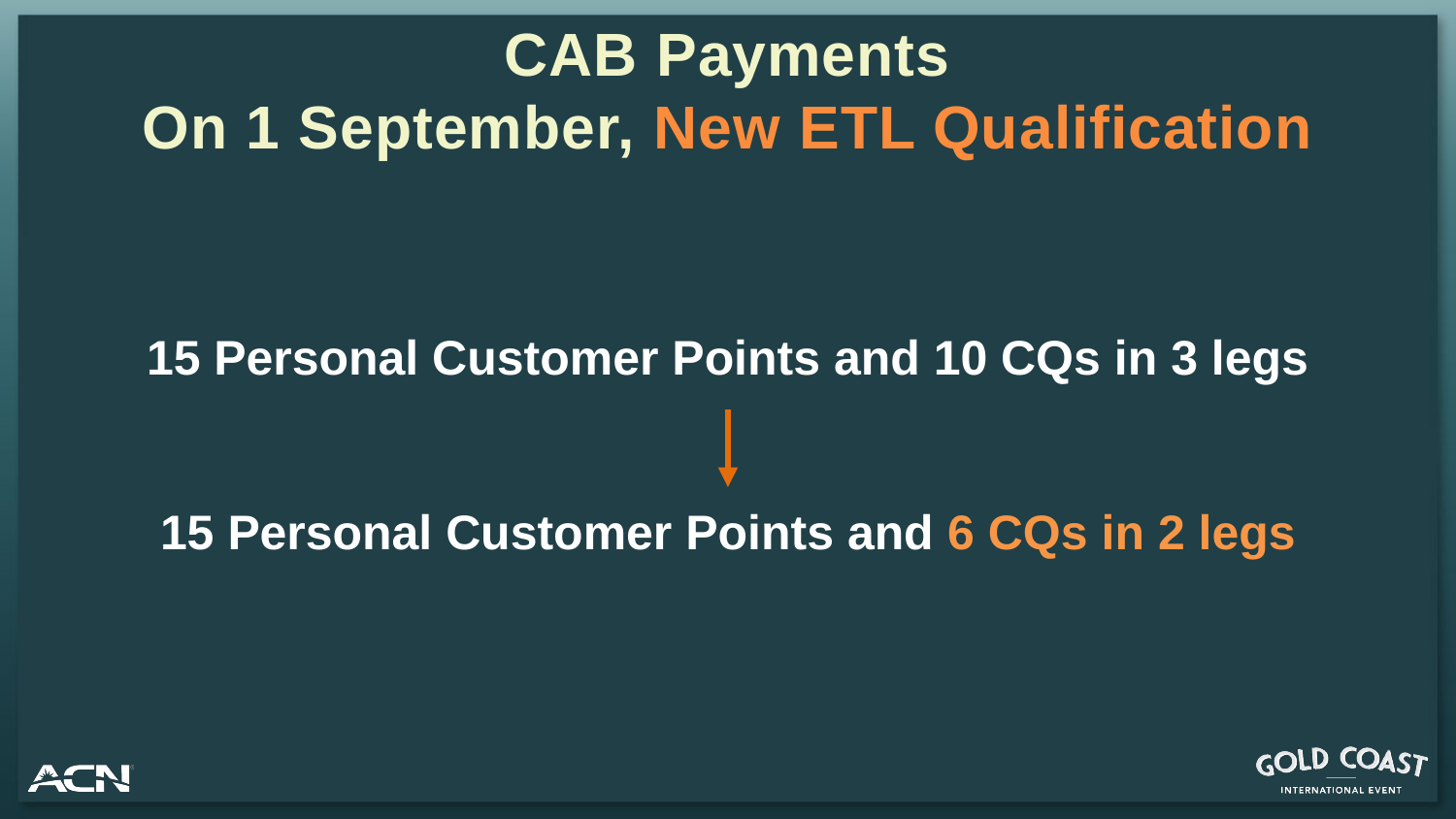

# CAB Payments On 1 September, New ETL Qualification
15 Personal Customer Points and 10 CQs in 3 legs

15 Personal Customer Points and 6 CQs in 2 legs